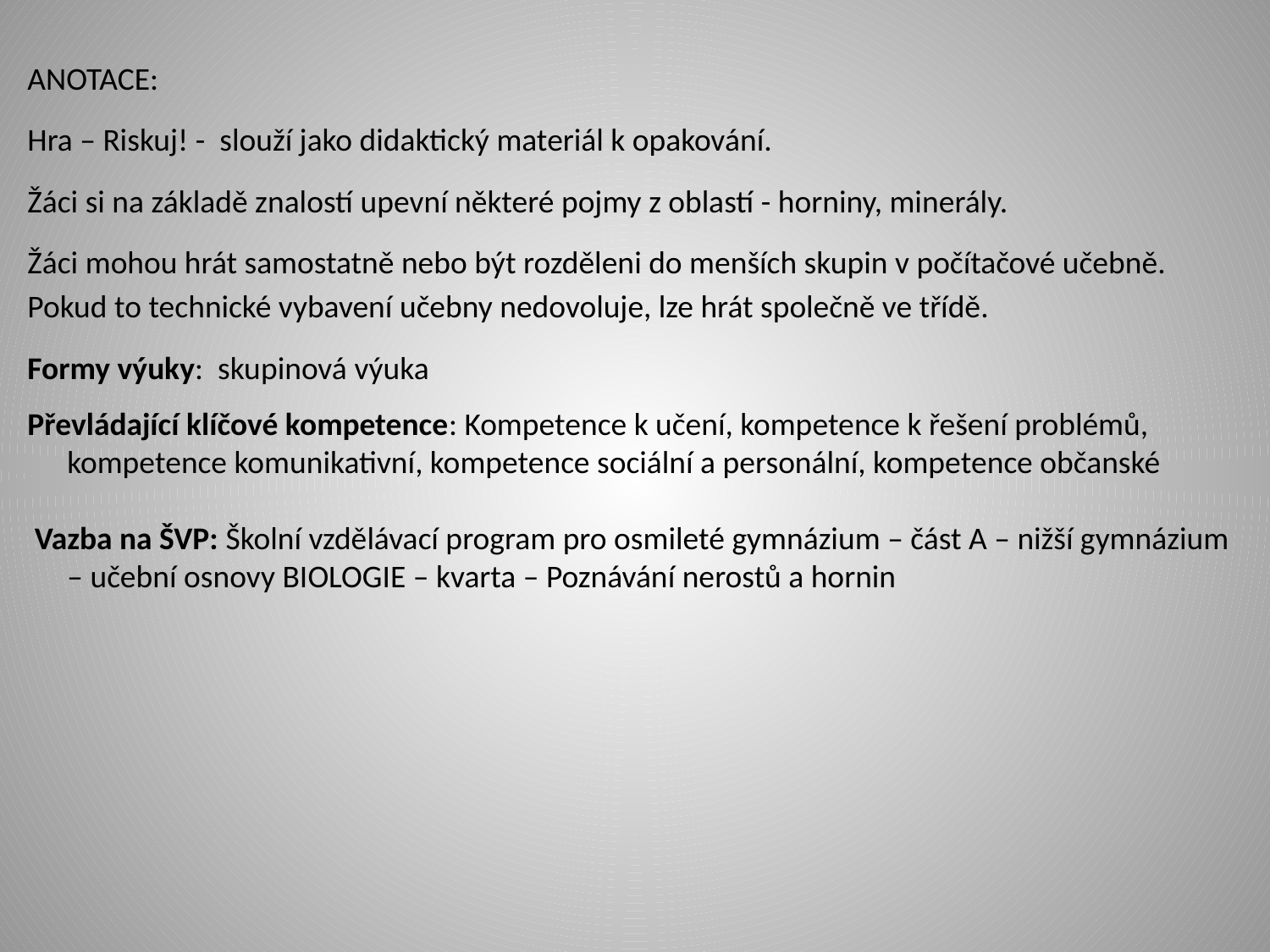

ANOTACE:
Hra – Riskuj! -  slouží jako didaktický materiál k opakování.
Žáci si na základě znalostí upevní některé pojmy z oblastí - horniny, minerály.
Žáci mohou hrát samostatně nebo být rozděleni do menších skupin v počítačové učebně. Pokud to technické vybavení učebny nedovoluje, lze hrát společně ve třídě.
Formy výuky:  skupinová výuka
Převládající klíčové kompetence: Kompetence k učení, kompetence k řešení problémů,  kompetence komunikativní, kompetence sociální a personální, kompetence občanské

 Vazba na ŠVP: Školní vzdělávací program pro osmileté gymnázium – část A – nižší gymnázium – učební osnovy BIOLOGIE – kvarta – Poznávání nerostů a hornin